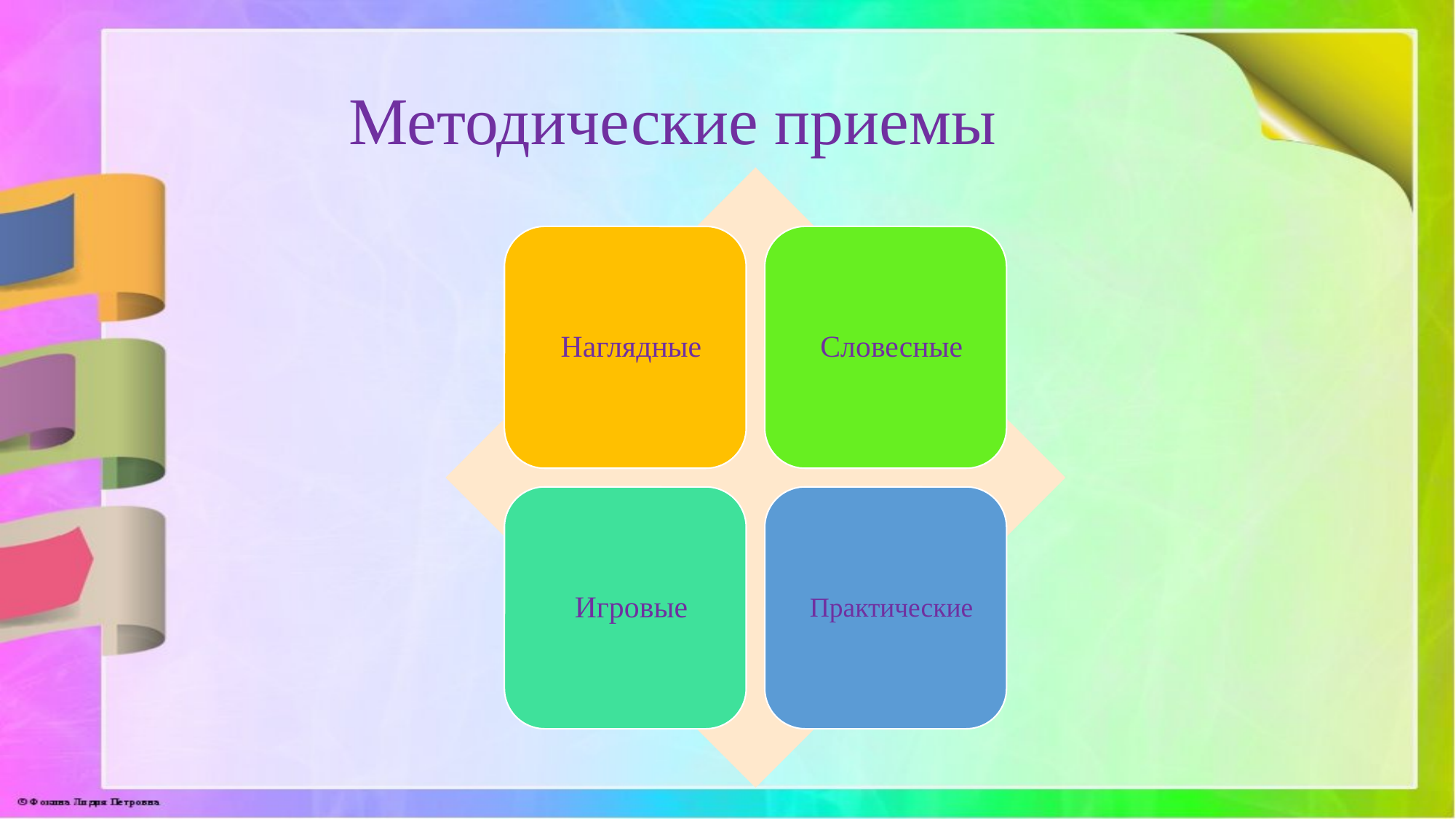

# Методические приемы
Наглядные
Словесные
Игровые
Практические